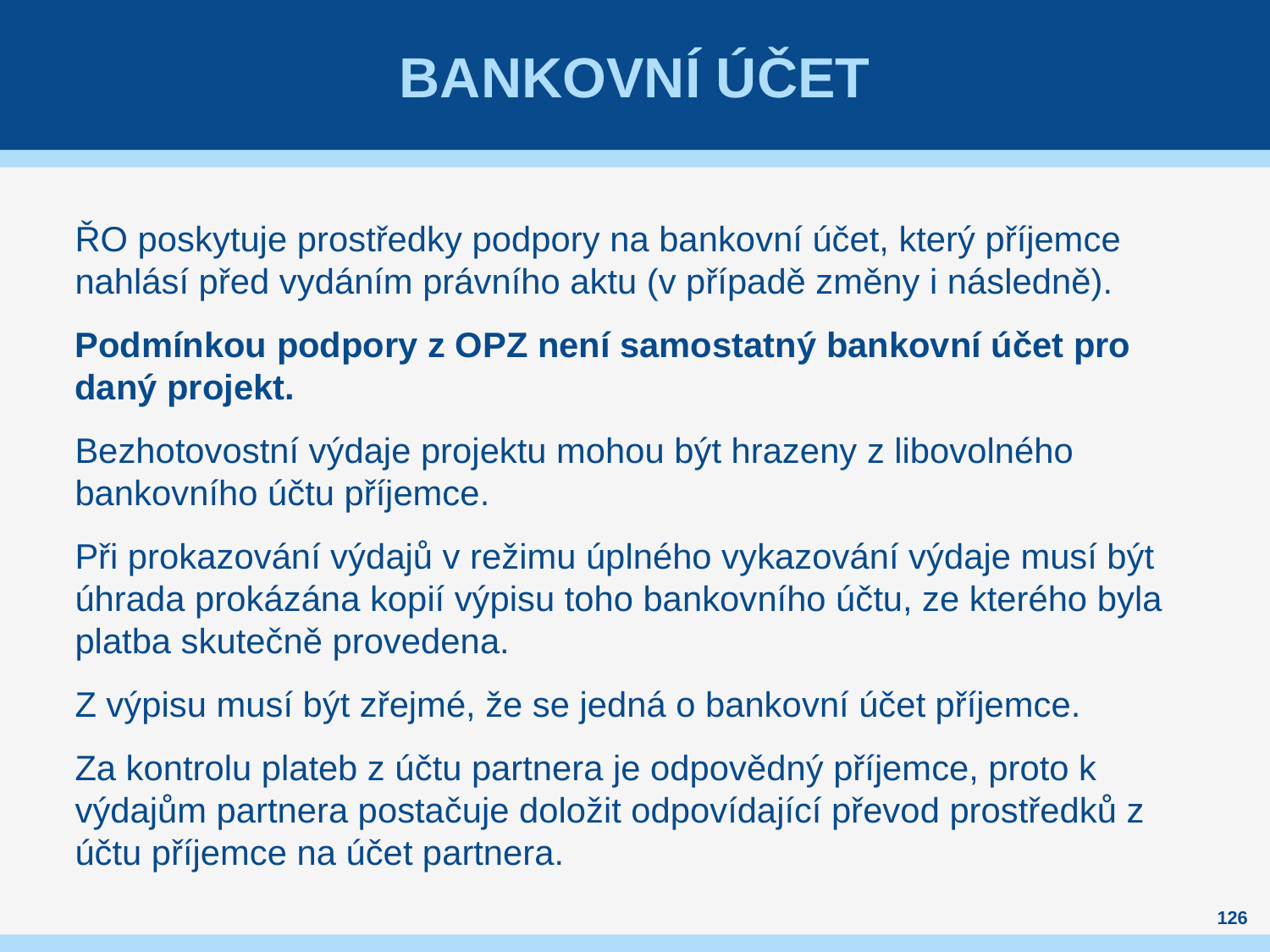

# Bankovní účet
ŘO poskytuje prostředky podpory na bankovní účet, který příjemce nahlásí před vydáním právního aktu (v případě změny i následně).
Podmínkou podpory z OPZ není samostatný bankovní účet pro daný projekt.
Bezhotovostní výdaje projektu mohou být hrazeny z libovolného bankovního účtu příjemce.
Při prokazování výdajů v režimu úplného vykazování výdaje musí být úhrada prokázána kopií výpisu toho bankovního účtu, ze kterého byla platba skutečně provedena.
Z výpisu musí být zřejmé, že se jedná o bankovní účet příjemce.
Za kontrolu plateb z účtu partnera je odpovědný příjemce, proto k výdajům partnera postačuje doložit odpovídající převod prostředků z účtu příjemce na účet partnera.

126